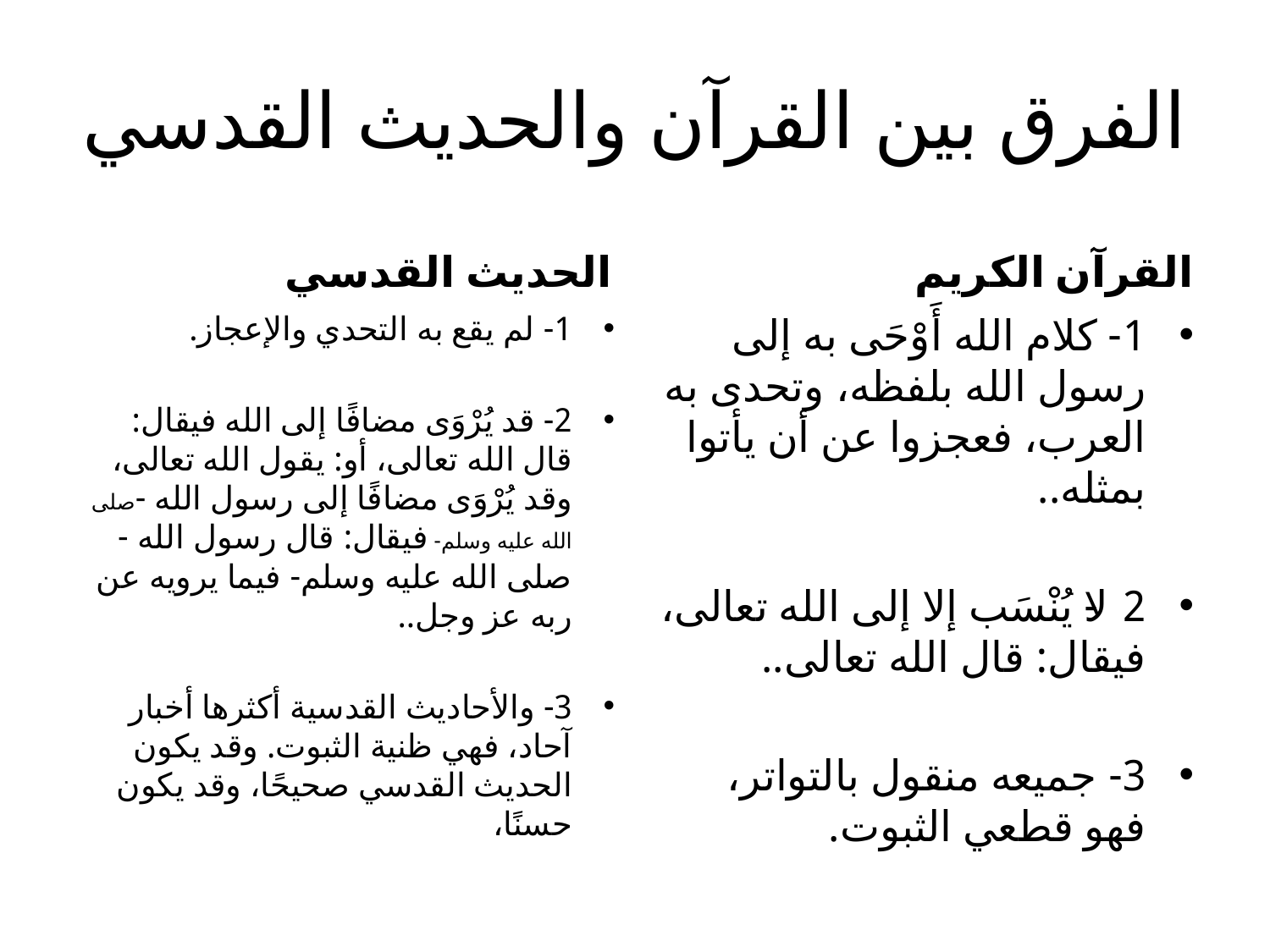

# الفرق بين القرآن والحديث القدسي
الحديث القدسي
القرآن الكريم
1- لم يقع به التحدي والإعجاز.

2- قد يُرْوَى مضافًا إلى الله فيقال: قال الله تعالى، أو: يقول الله تعالى، وقد يُرْوَى مضافًا إلى رسول الله -صلى الله عليه وسلم- فيقال: قال رسول الله -صلى الله عليه وسلم- فيما يرويه عن ربه عز وجل..

3- والأحاديث القدسية أكثرها أخبار آحاد، فهي ظنية الثبوت. وقد يكون الحديث القدسي صحيحًا، وقد يكون حسنًا،
1- كلام الله أَوْحَى به إلى رسول الله بلفظه، وتحدى به العرب، فعجزوا عن أن يأتوا بمثله..

2-لا يُنْسَب إلا إلى الله تعالى، فيقال: قال الله تعالى..

3- جميعه منقول بالتواتر، فهو قطعي الثبوت.